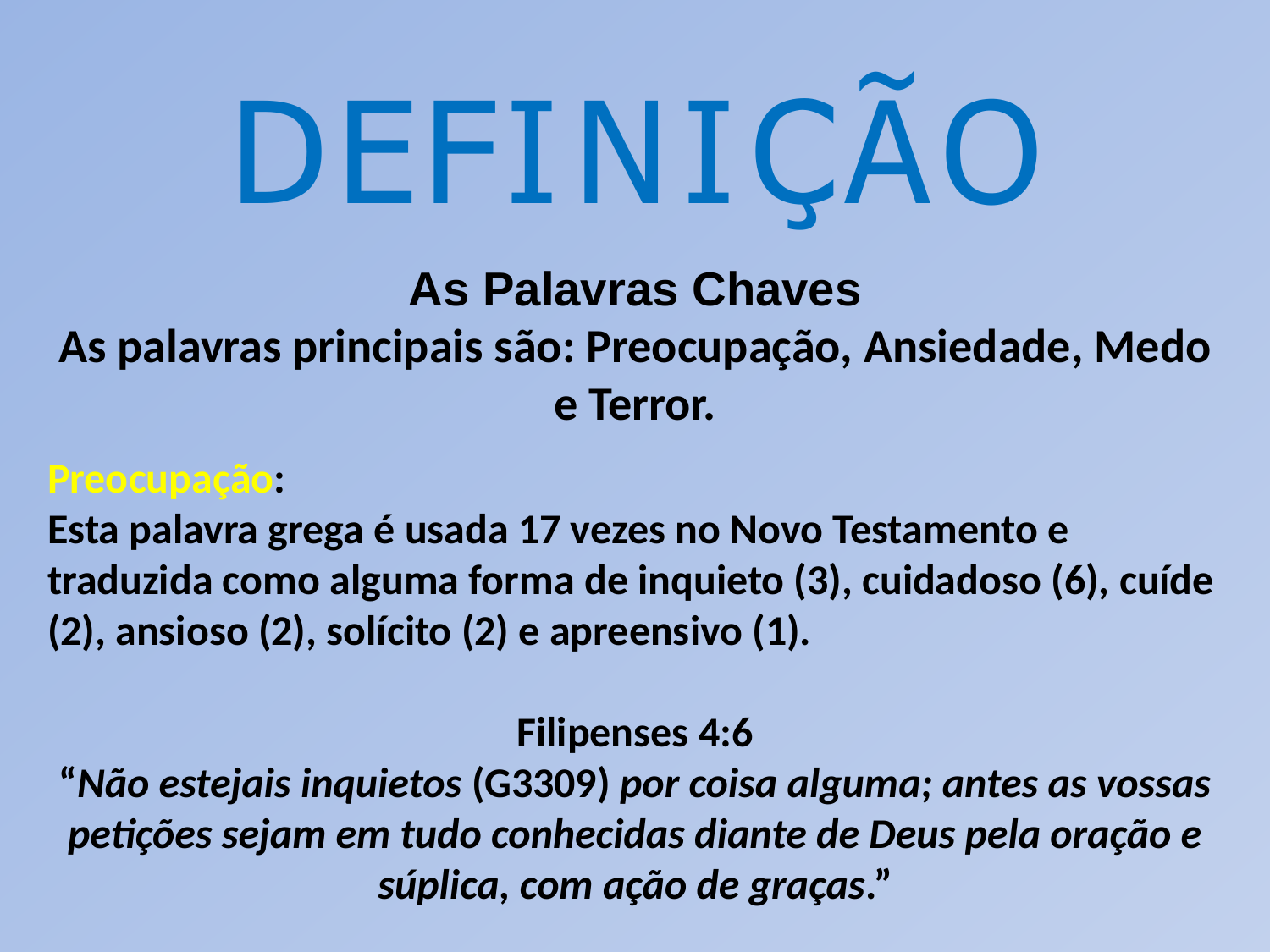

DEFINIÇÃO

As Palavras Chaves
As palavras principais são: Preocupação, Ansiedade, Medo e Terror.

Preocupação:
Esta palavra grega é usada 17 vezes no Novo Testamento e traduzida como alguma forma de inquieto (3), cuidadoso (6), cuíde (2), ansioso (2), solícito (2) e apreensivo (1).

Filipenses 4:6
“Não estejais inquietos (G3309) por coisa alguma; antes as vossas petições sejam em tudo conhecidas diante de Deus pela oração e súplica, com ação de graças.”